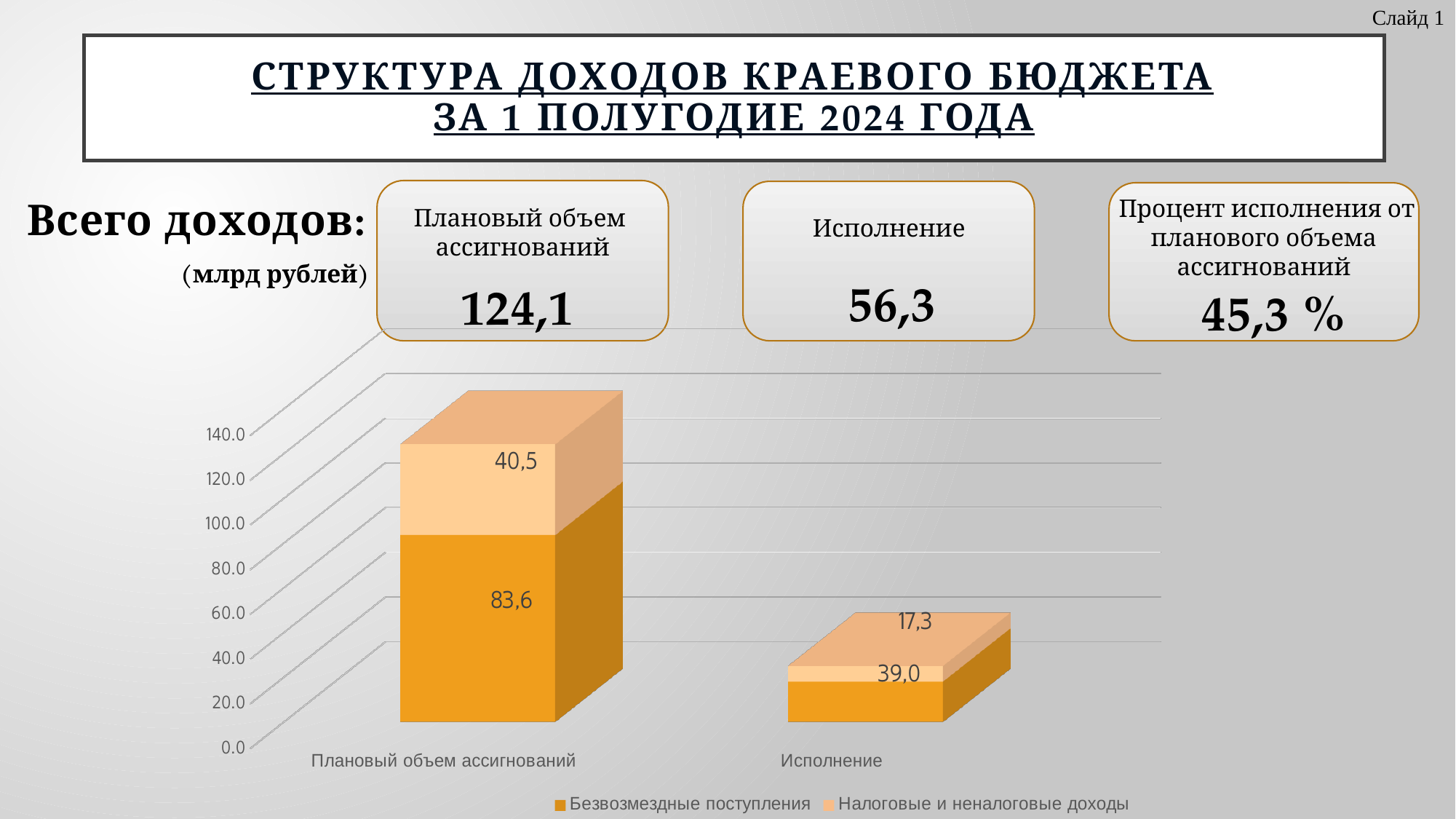

Слайд 1
# Структура доходов краевого бюджета ЗА 1 полугодие 2024 года

Всего доходов:
 Процент исполнения от планового объема ассигнований
Плановый объем
ассигнований
Исполнение

(млрд рублей)
56,3
124,1
45,3 %

[unsupported chart]